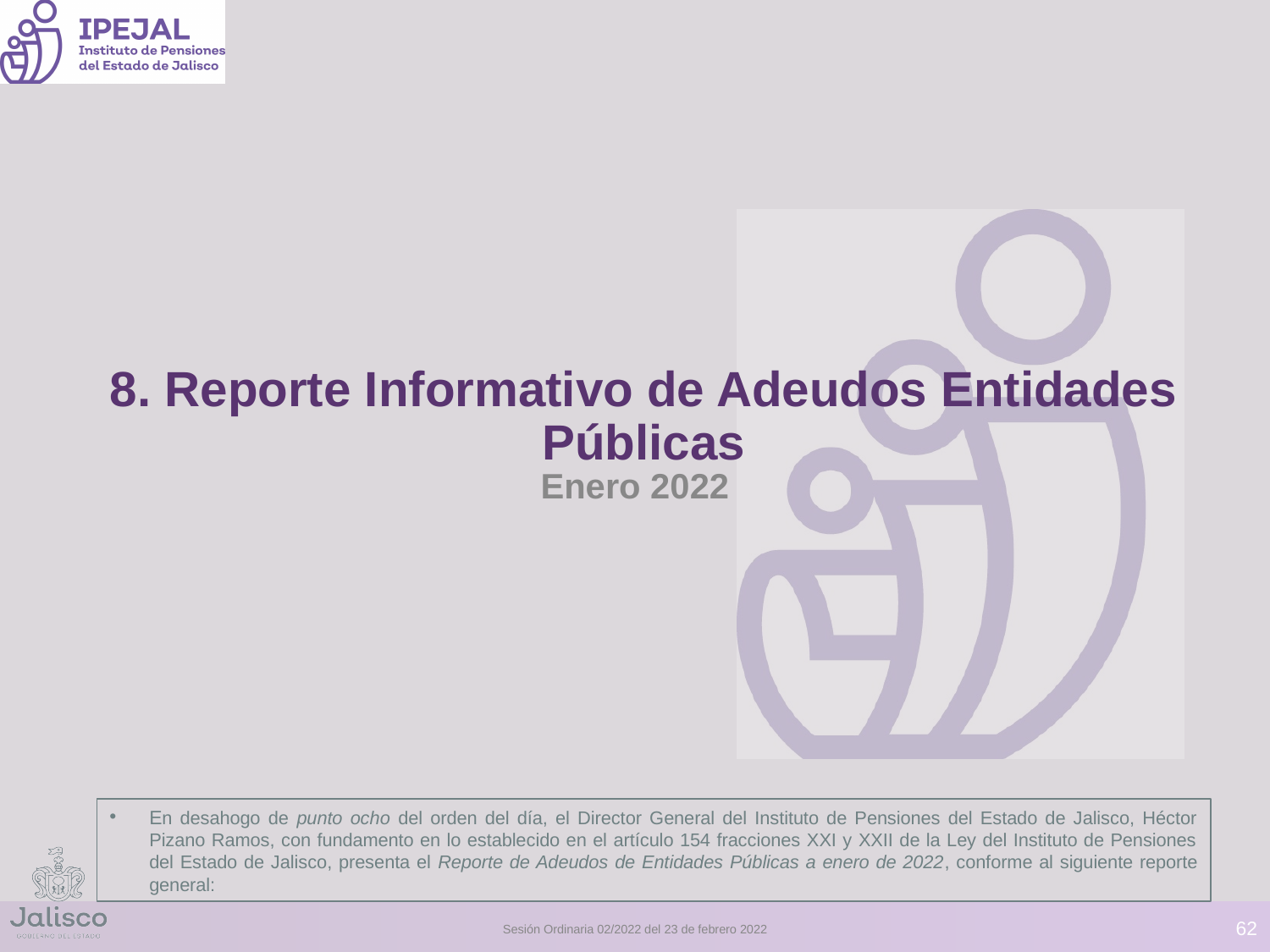

# 8. Reporte Informativo de Adeudos Entidades Públicas
Enero 2022
En desahogo de punto ocho del orden del día, el Director General del Instituto de Pensiones del Estado de Jalisco, Héctor Pizano Ramos, con fundamento en lo establecido en el artículo 154 fracciones XXI y XXII de la Ley del Instituto de Pensiones del Estado de Jalisco, presenta el Reporte de Adeudos de Entidades Públicas a enero de 2022, conforme al siguiente reporte general:
62
Sesión Ordinaria 02/2022 del 23 de febrero 2022